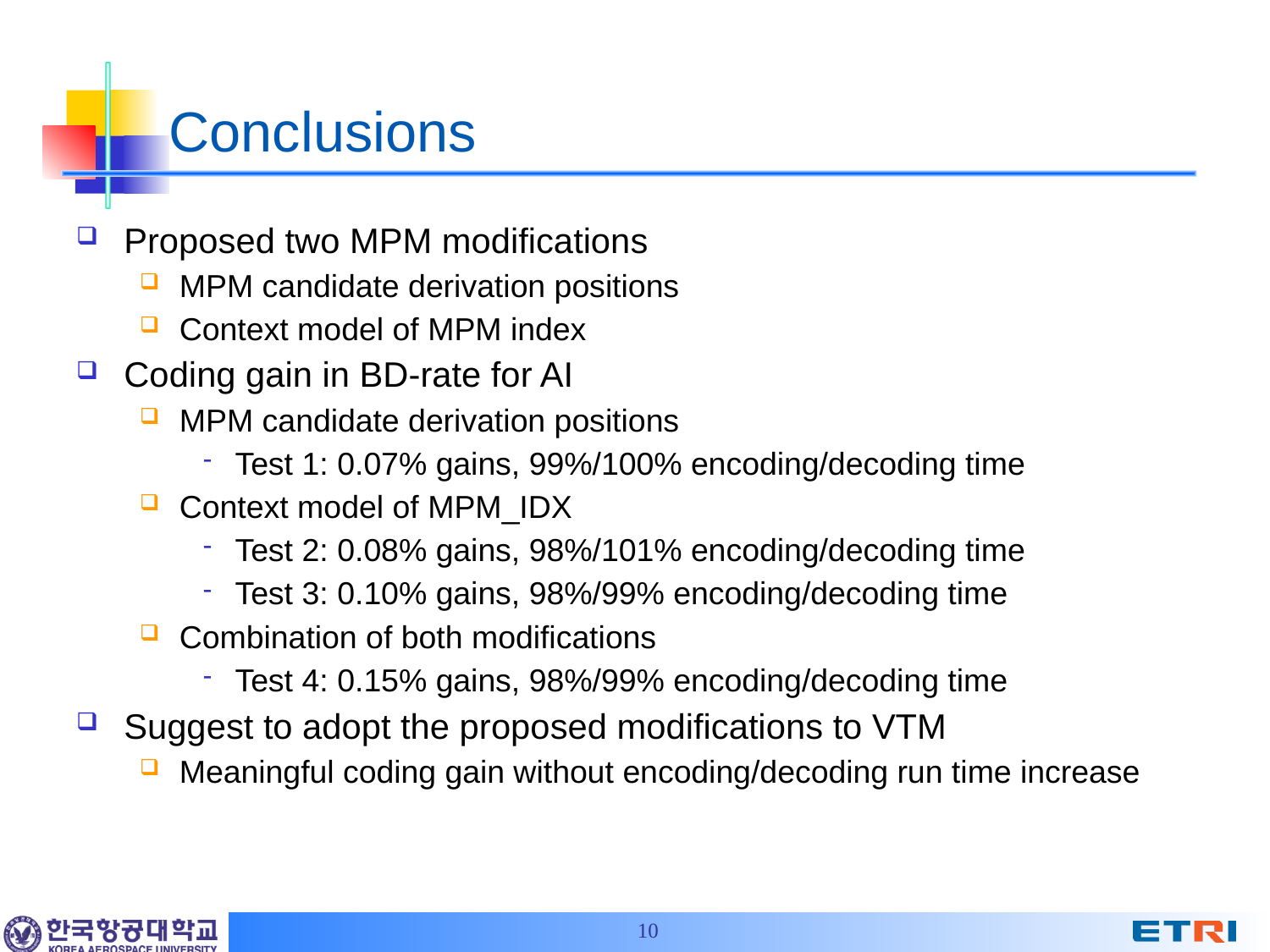

# Conclusions
Proposed two MPM modifications
MPM candidate derivation positions
Context model of MPM index
Coding gain in BD-rate for AI
MPM candidate derivation positions
Test 1: 0.07% gains, 99%/100% encoding/decoding time
Context model of MPM_IDX
Test 2: 0.08% gains, 98%/101% encoding/decoding time
Test 3: 0.10% gains, 98%/99% encoding/decoding time
Combination of both modifications
Test 4: 0.15% gains, 98%/99% encoding/decoding time
Suggest to adopt the proposed modifications to VTM
Meaningful coding gain without encoding/decoding run time increase